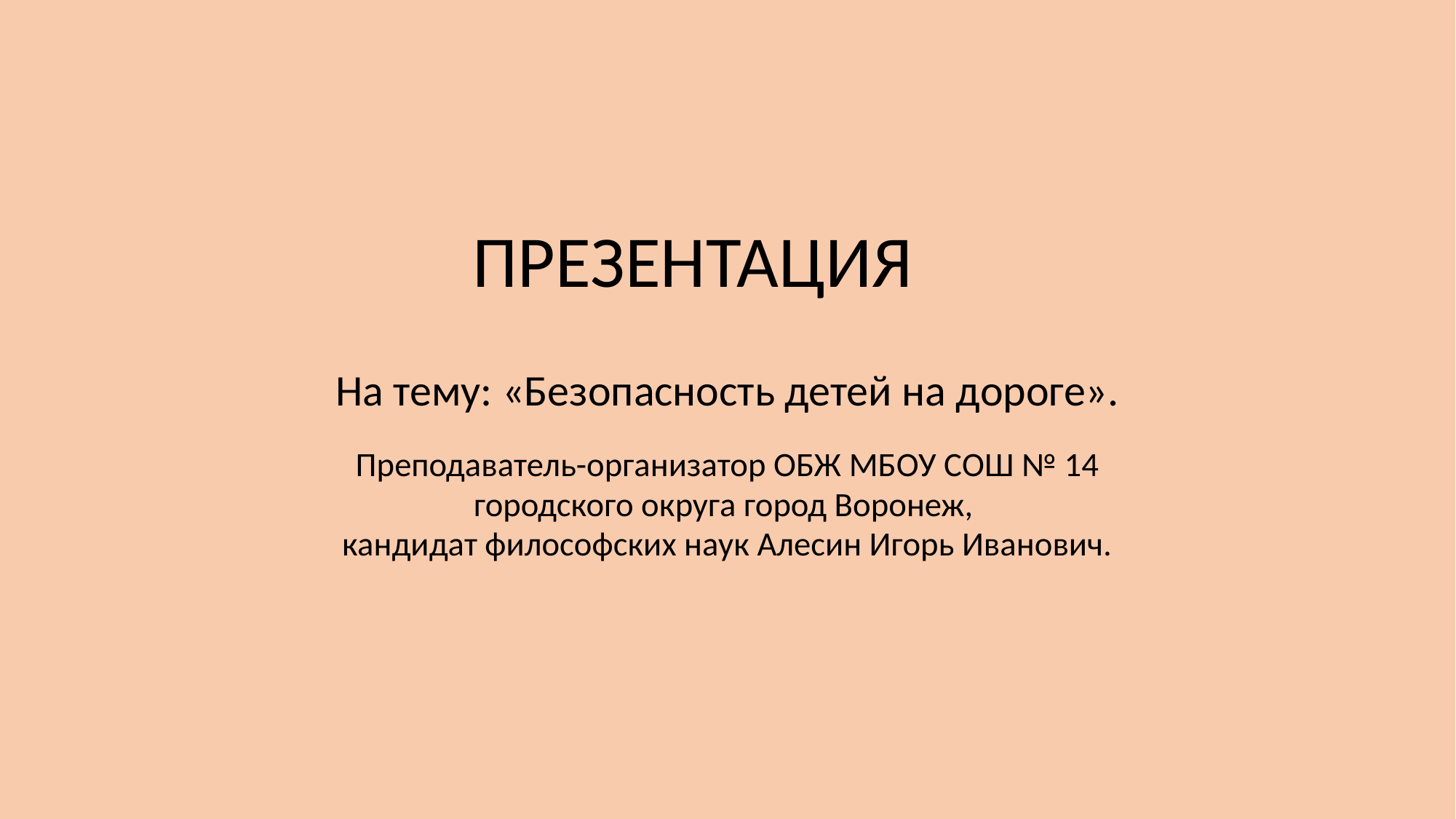

# ПРЕЗЕНТАЦИЯ
На тему: «Безопасность детей на дороге».

Преподаватель-организатор ОБЖ МБОУ СОШ № 14
городского округа город Воронеж,
кандидат философских наук Алесин Игорь Иванович.